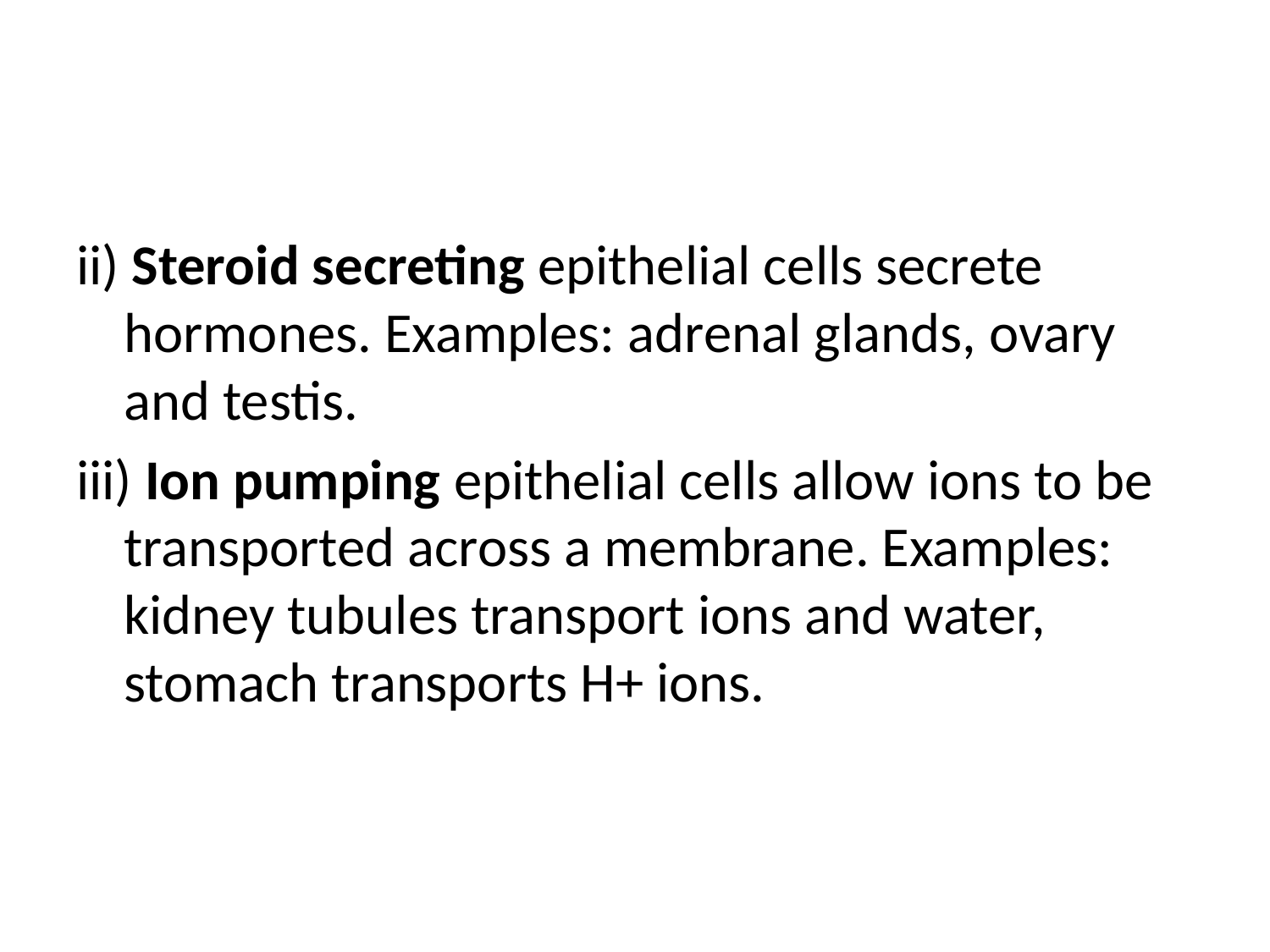

ii) Steroid secreting epithelial cells secrete hormones. Examples: adrenal glands, ovary and testis.
iii) Ion pumping epithelial cells allow ions to be transported across a membrane. Examples: kidney tubules transport ions and water, stomach transports H+ ions.